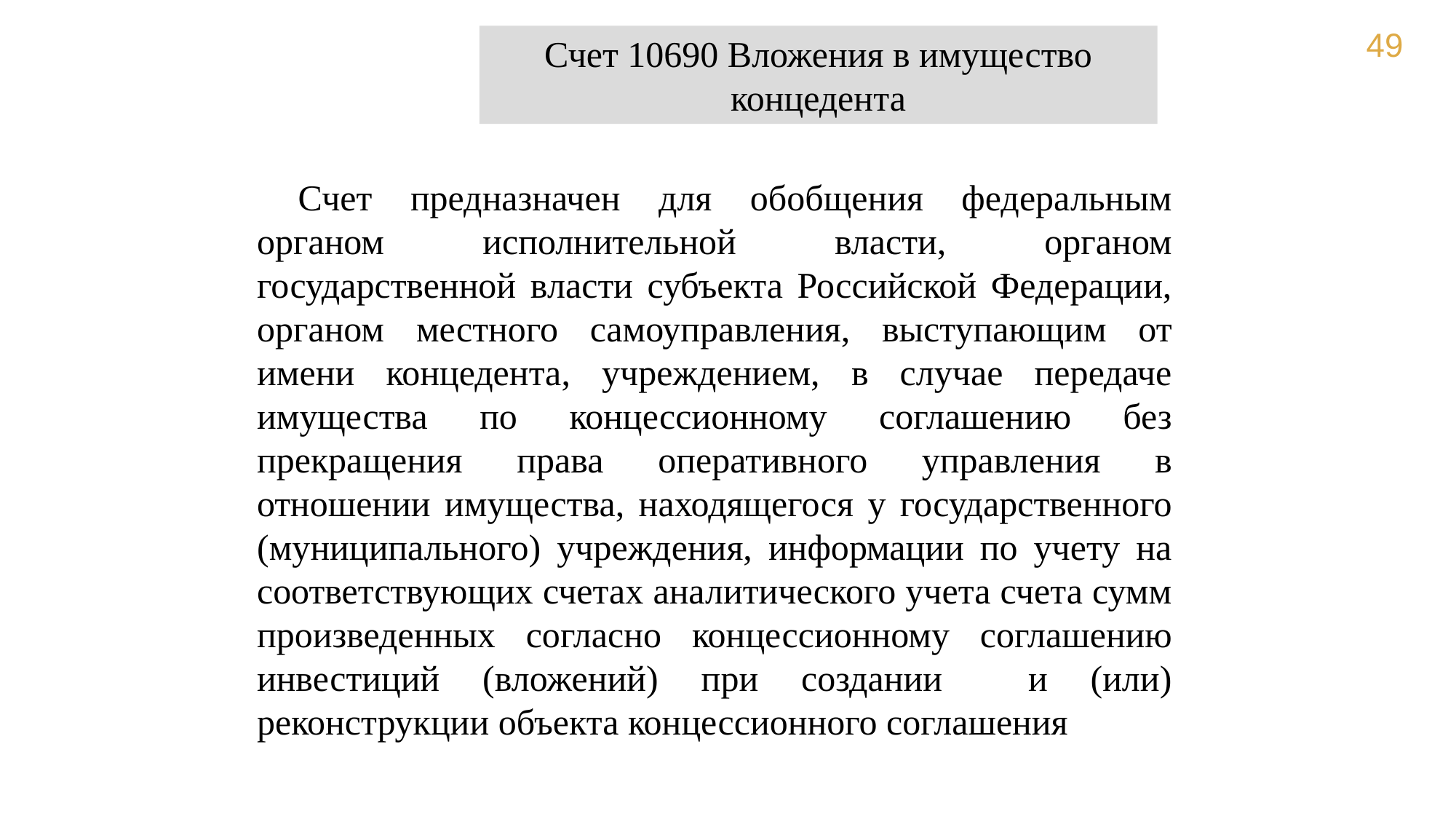

Счет 10690 Вложения в имущество концедента
Счет предназначен для обобщения федеральным органом исполнительной власти, органом государственной власти субъекта Российской Федерации, органом местного самоуправления, выступающим от имени концедента, учреждением, в случае передаче имущества по концессионному соглашению без прекращения права оперативного управления в отношении имущества, находящегося у государственного (муниципального) учреждения, информации по учету на соответствующих счетах аналитического учета счета сумм произведенных согласно концессионному соглашению инвестиций (вложений) при создании  и (или) реконструкции объекта концессионного соглашения